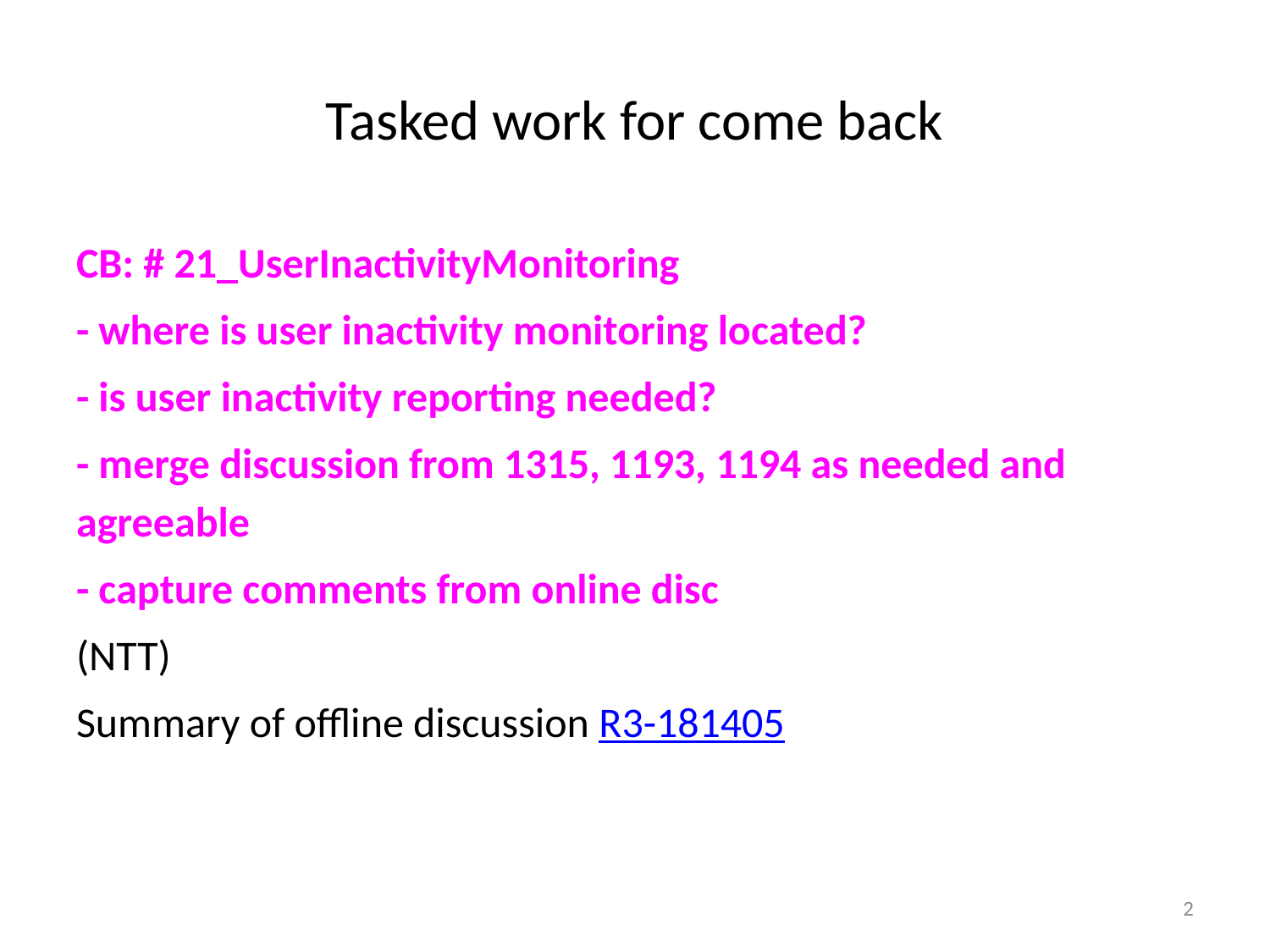

# Tasked work for come back
CB: # 21_UserInactivityMonitoring
- where is user inactivity monitoring located?
- is user inactivity reporting needed?
- merge discussion from 1315, 1193, 1194 as needed and agreeable
- capture comments from online disc
(NTT)
Summary of offline discussion R3-181405

2